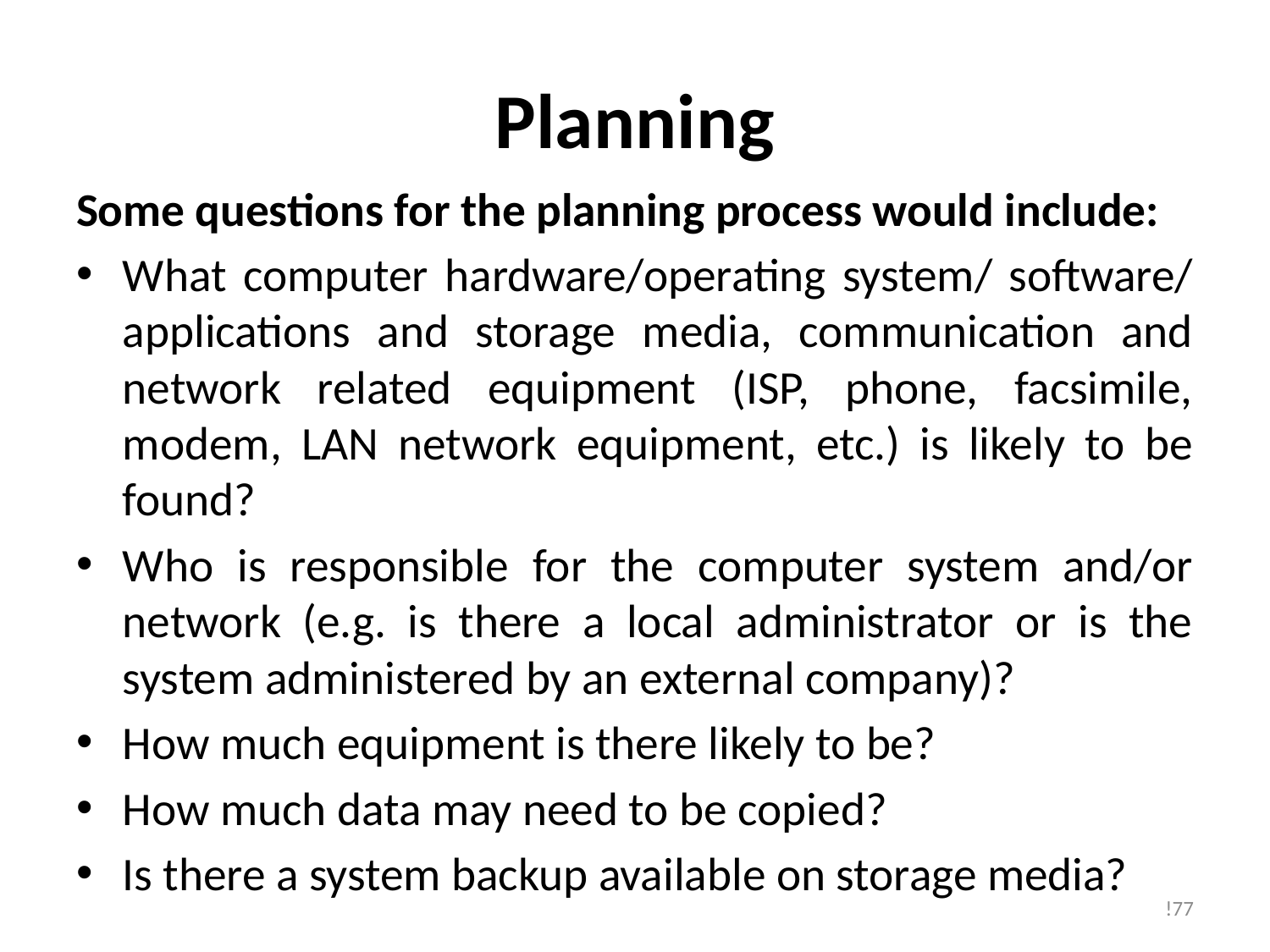

# Planning
Some questions for the planning process would include:
What computer hardware/operating system/ software/ applications and storage media, communication and network related equipment (ISP, phone, facsimile, modem, LAN network equipment, etc.) is likely to be found?
Who is responsible for the computer system and/or network (e.g. is there a local administrator or is the system administered by an external company)?
How much equipment is there likely to be?
How much data may need to be copied?
Is there a system backup available on storage media?

!77